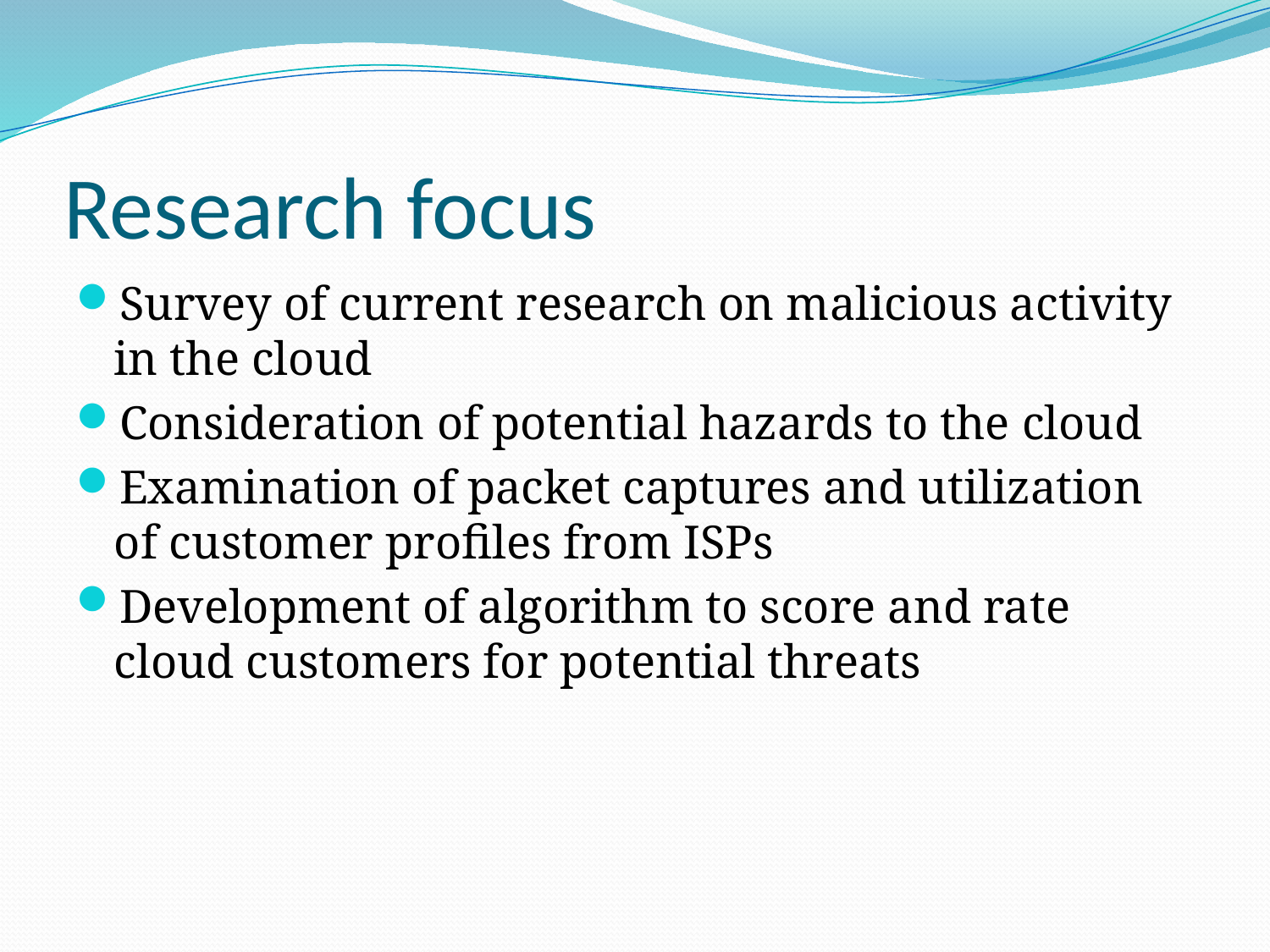

# Research focus
Survey of current research on malicious activity in the cloud
Consideration of potential hazards to the cloud
Examination of packet captures and utilization of customer profiles from ISPs
Development of algorithm to score and rate cloud customers for potential threats